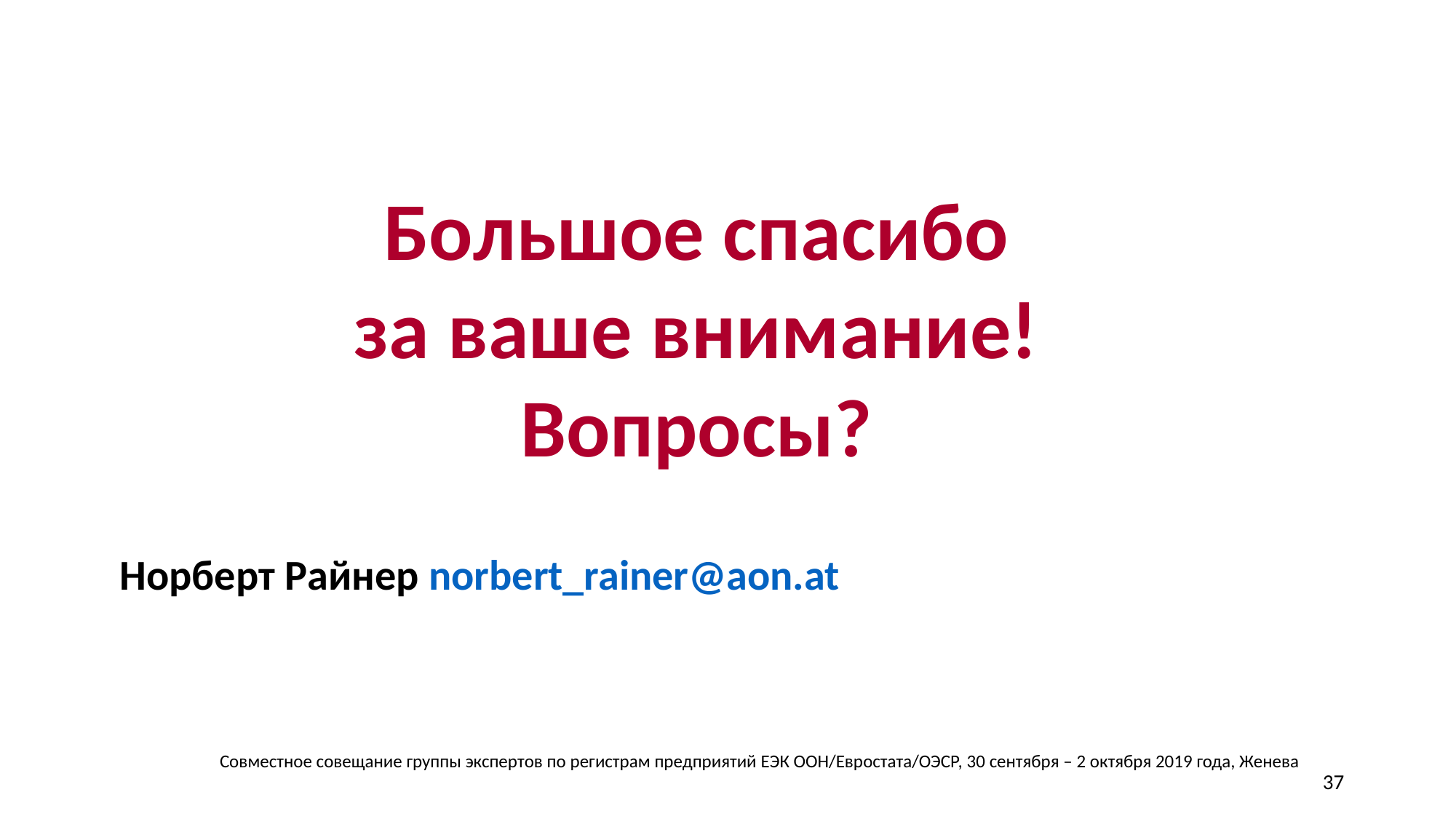

Большое спасибо
за ваше внимание!
Вопросы?
Норберт Райнер norbert_rainer@aon.at
Совместное совещание группы экспертов по регистрам предприятий ЕЭК ООН/Евростата/ОЭСР, 30 сентября – 2 октября 2019 года, Женева
37